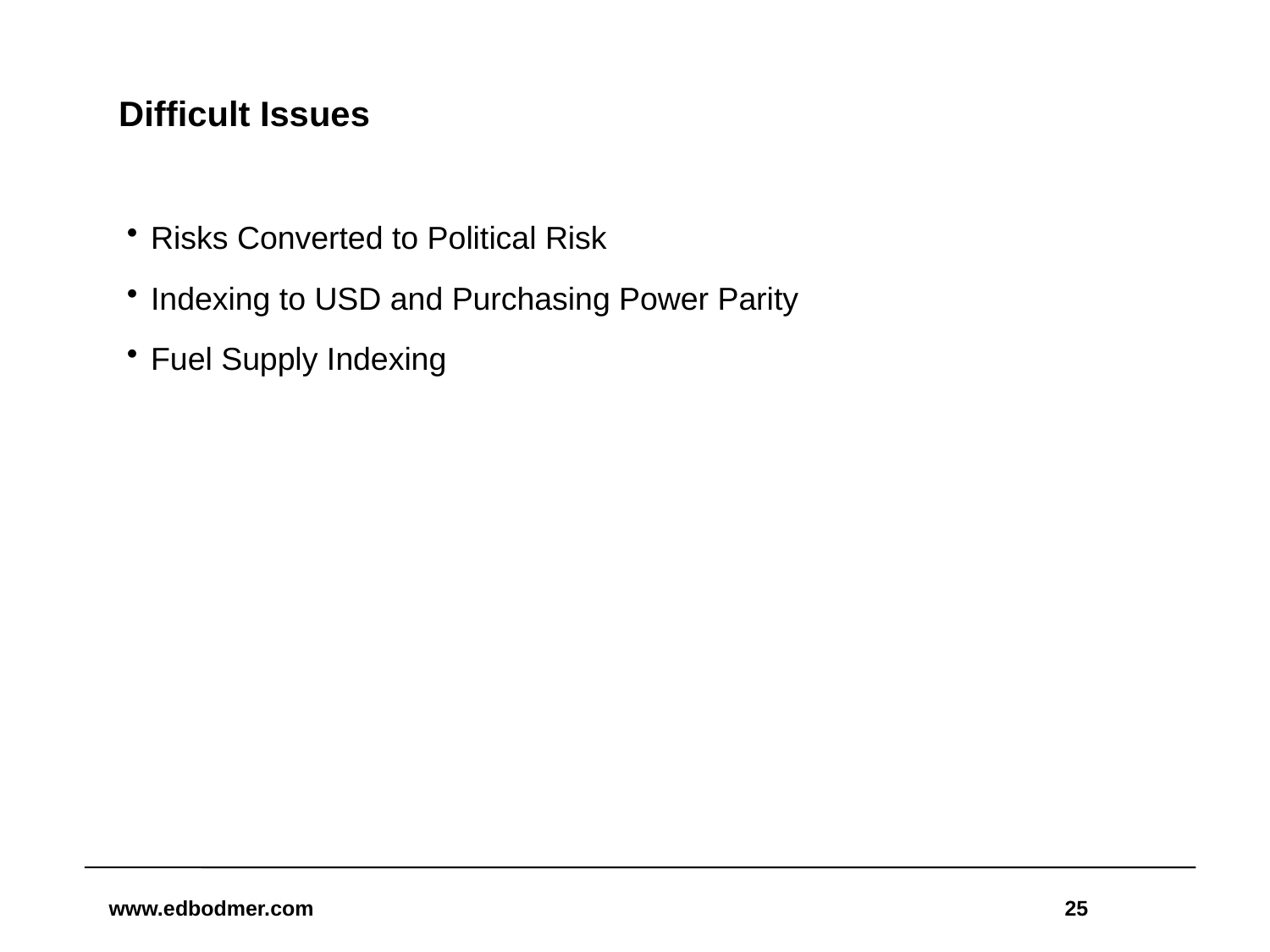

# Difficult Issues
Risks Converted to Political Risk
Indexing to USD and Purchasing Power Parity
Fuel Supply Indexing